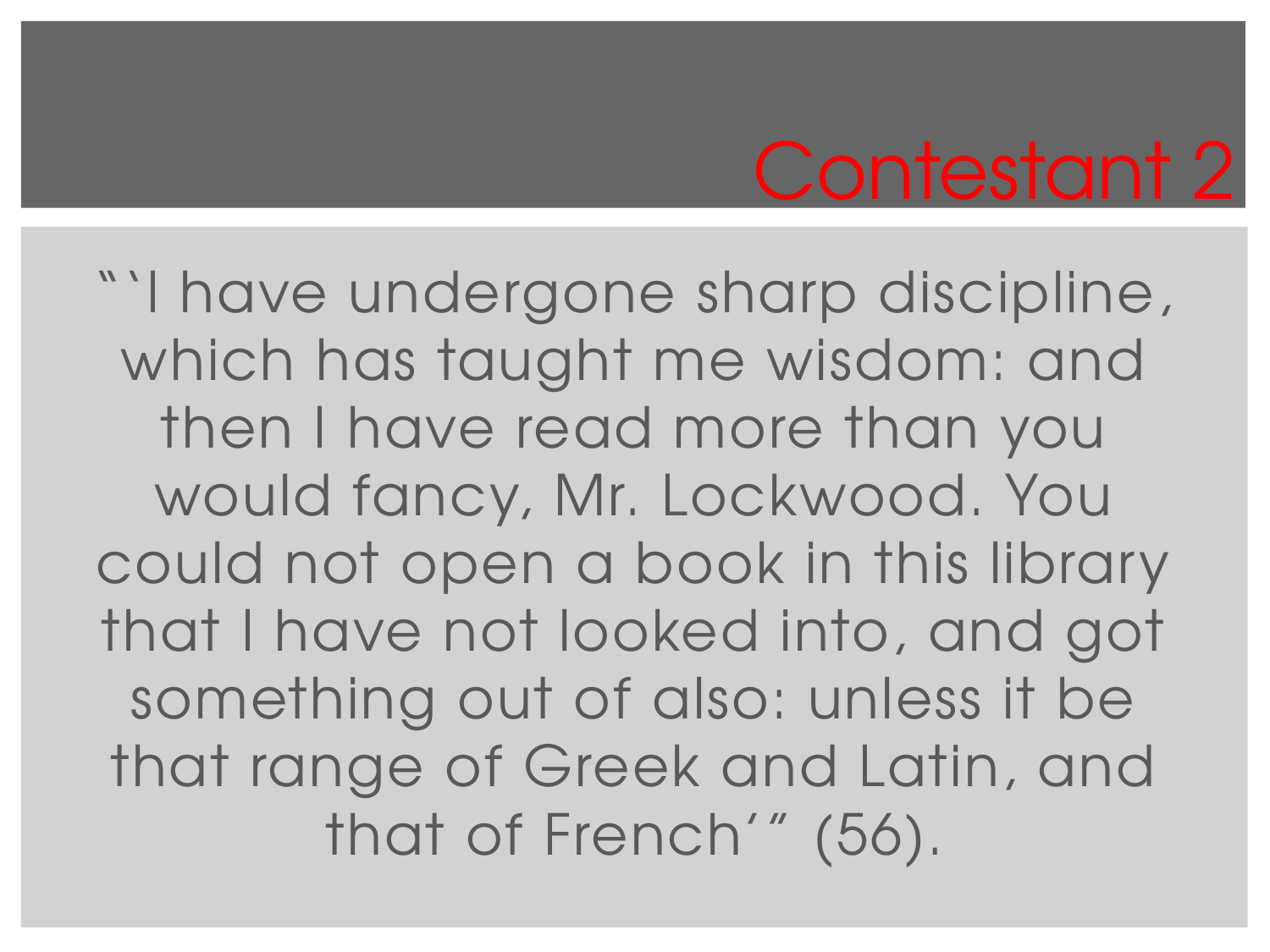

Contestant 2
“‘I have undergone sharp discipline, which has taught me wisdom: and then I have read more than you would fancy, Mr. Lockwood. You could not open a book in this library that I have not looked into, and got something out of also: unless it be that range of Greek and Latin, and that of French’” (56).